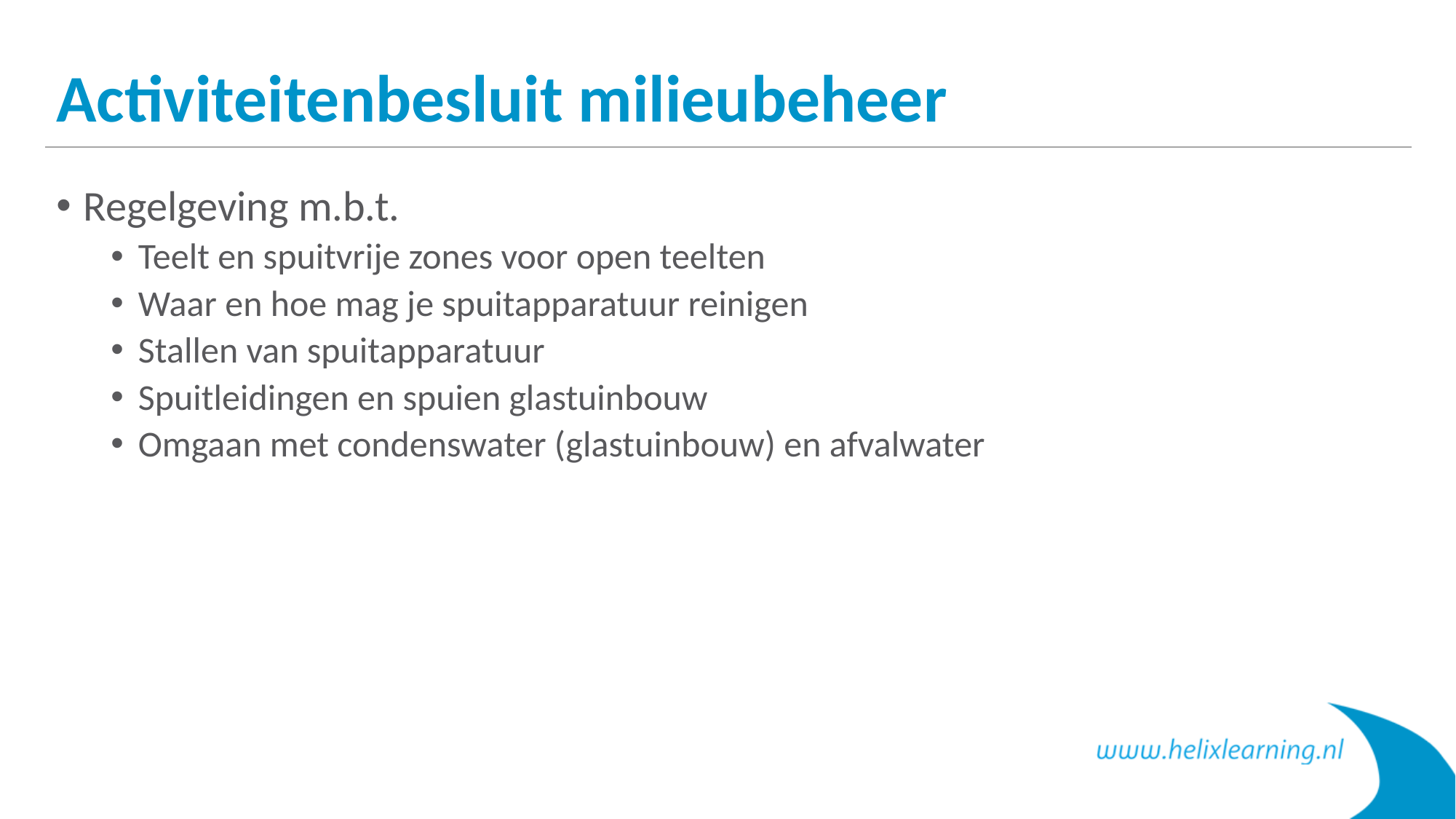

# Activiteitenbesluit milieubeheer
Regelgeving m.b.t.
Teelt en spuitvrije zones voor open teelten
Waar en hoe mag je spuitapparatuur reinigen
Stallen van spuitapparatuur
Spuitleidingen en spuien glastuinbouw
Omgaan met condenswater (glastuinbouw) en afvalwater